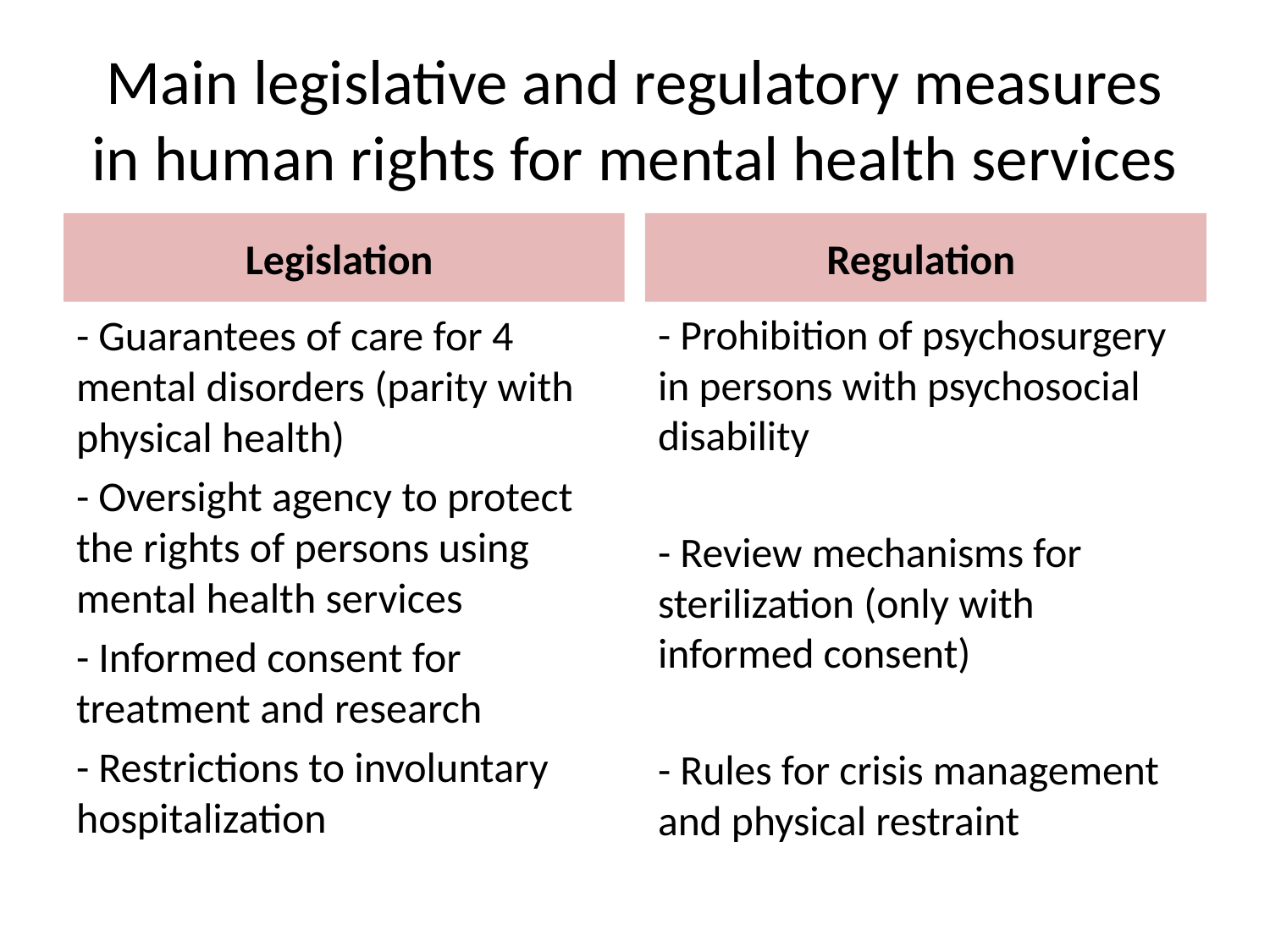

# Main legislative and regulatory measures in human rights for mental health services
Legislation
Regulation
- Guarantees of care for 4 mental disorders (parity with physical health)
- Oversight agency to protect the rights of persons using mental health services
- Informed consent for treatment and research
- Restrictions to involuntary hospitalization
- Prohibition of psychosurgery in persons with psychosocial disability

- Review mechanisms for sterilization (only with informed consent)

- Rules for crisis management and physical restraint